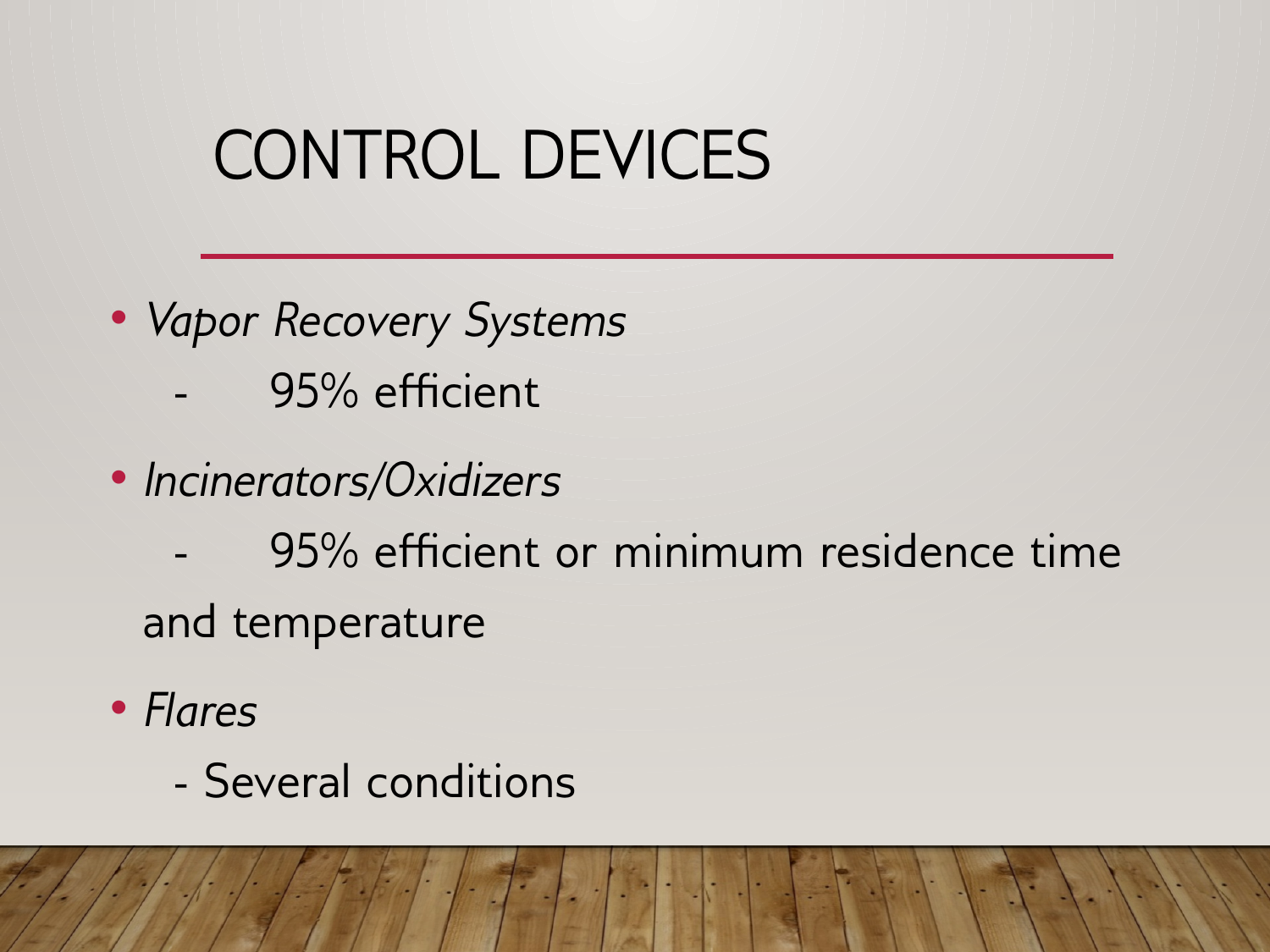

# Control Devices
Vapor Recovery Systems
  - 	95% efficient
Incinerators/Oxidizers
  - 	95% efficient or minimum residence time and temperature
Flares
  - Several conditions